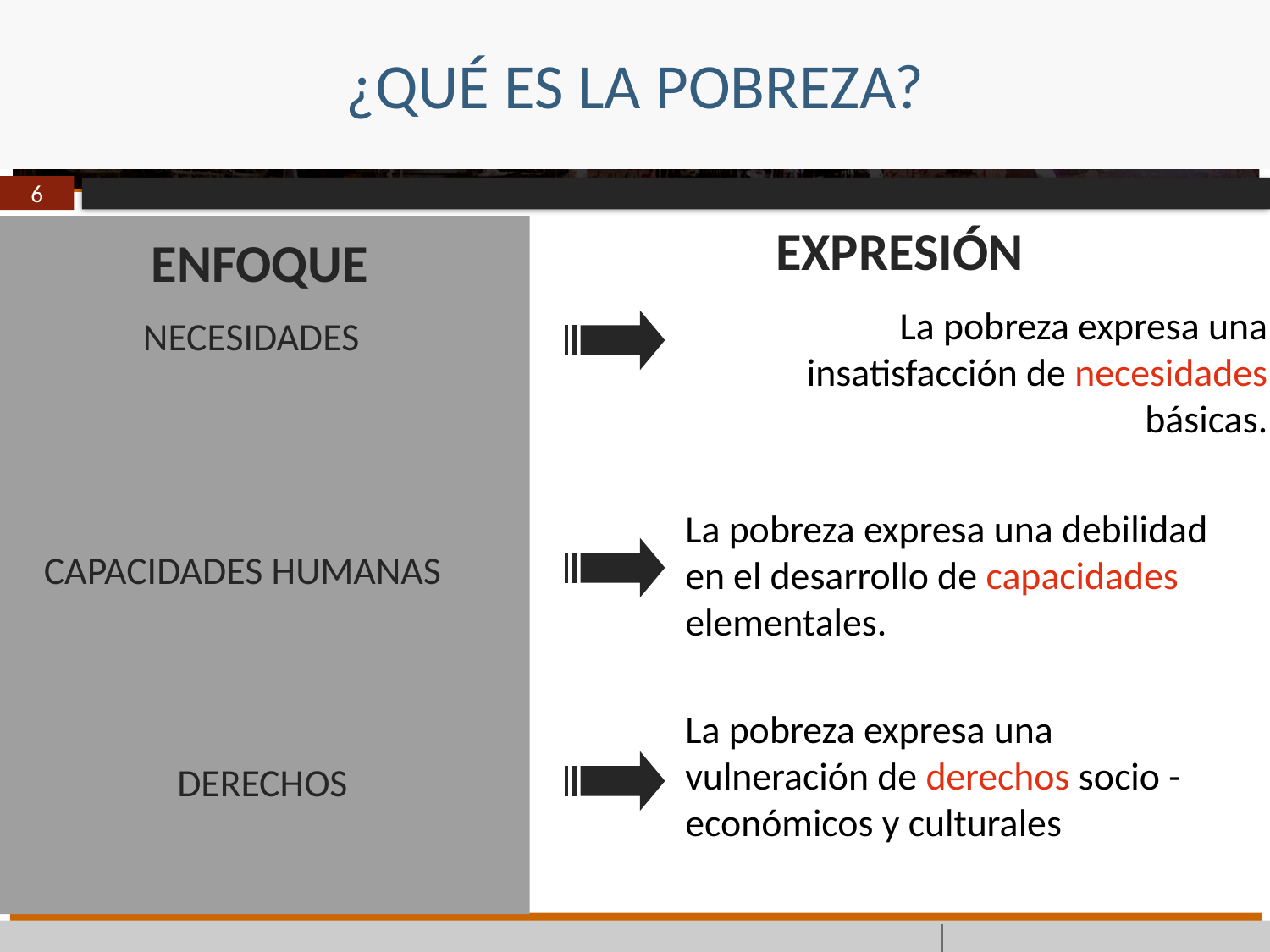

# ¿QUÉ ES LA POBREZA?
6
EXPRESIÓN

ENFOQUE
La pobreza expresa una insatisfacción de necesidades básicas.
    NECESIDADES

	La pobreza expresa una debilidad en el desarrollo de capacidades elementales.
CAPACIDADES HUMANAS

DERECHOS
	La pobreza expresa una vulneración de derechos socio -económicos y culturales